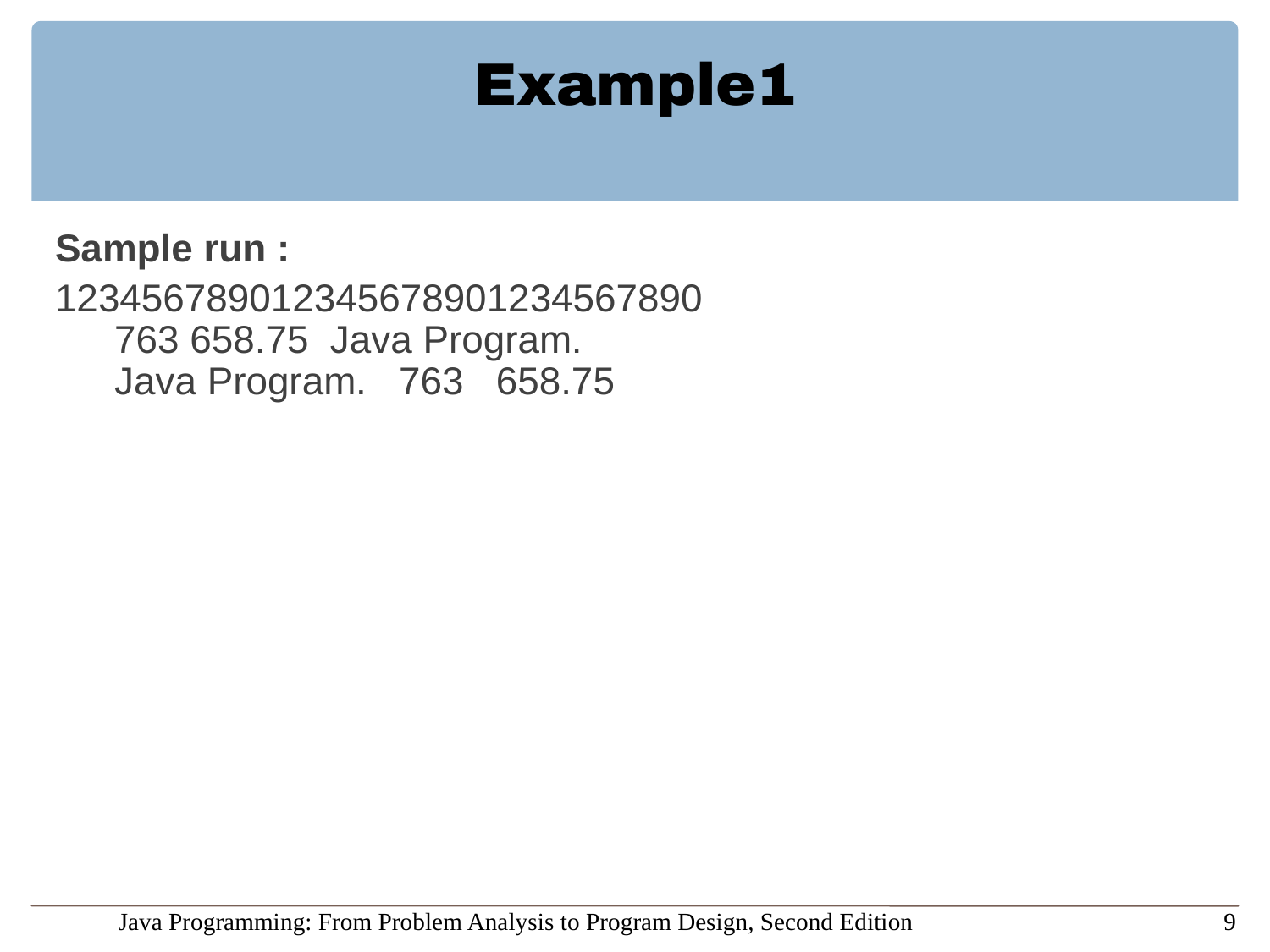

# Example1
Sample run :
123456789012345678901234567890
  763 658.75  Java Program.
  Java Program.   763   658.75
Java Programming: From Problem Analysis to Program Design, Second Edition
9